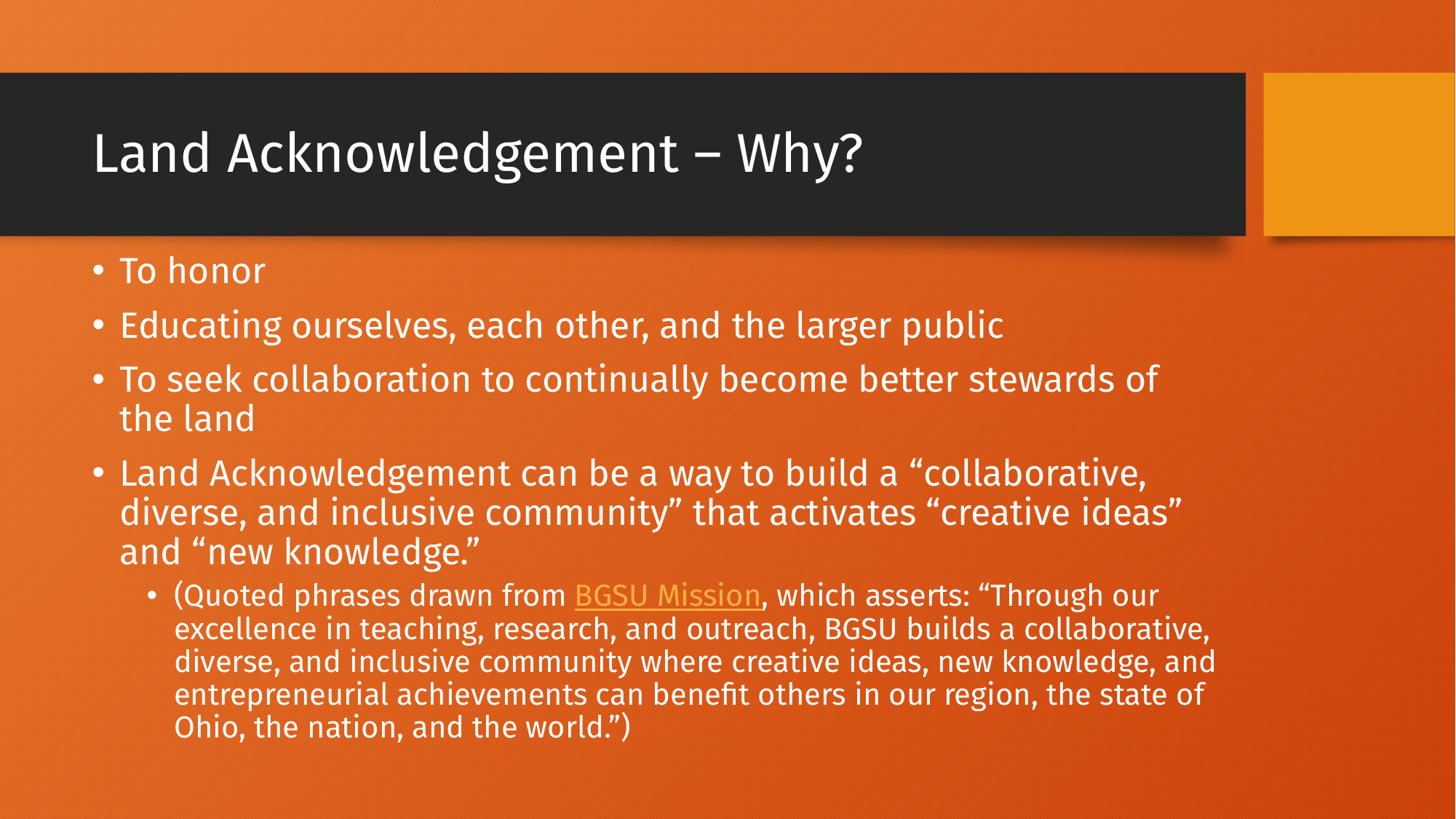

# Land Acknowledgement – Why?
To honor
Educating ourselves, each other, and the larger public
To seek collaboration to continually become better stewards of the land
Land Acknowledgement can be a way to build a “collaborative, diverse, and inclusive community” that activates “creative ideas” and “new knowledge.”
(Quoted phrases drawn from BGSU Mission, which asserts: “Through our excellence in teaching, research, and outreach, BGSU builds a collaborative, diverse, and inclusive community where creative ideas, new knowledge, and entrepreneurial achievements can benefit others in our region, the state of Ohio, the nation, and the world.”)